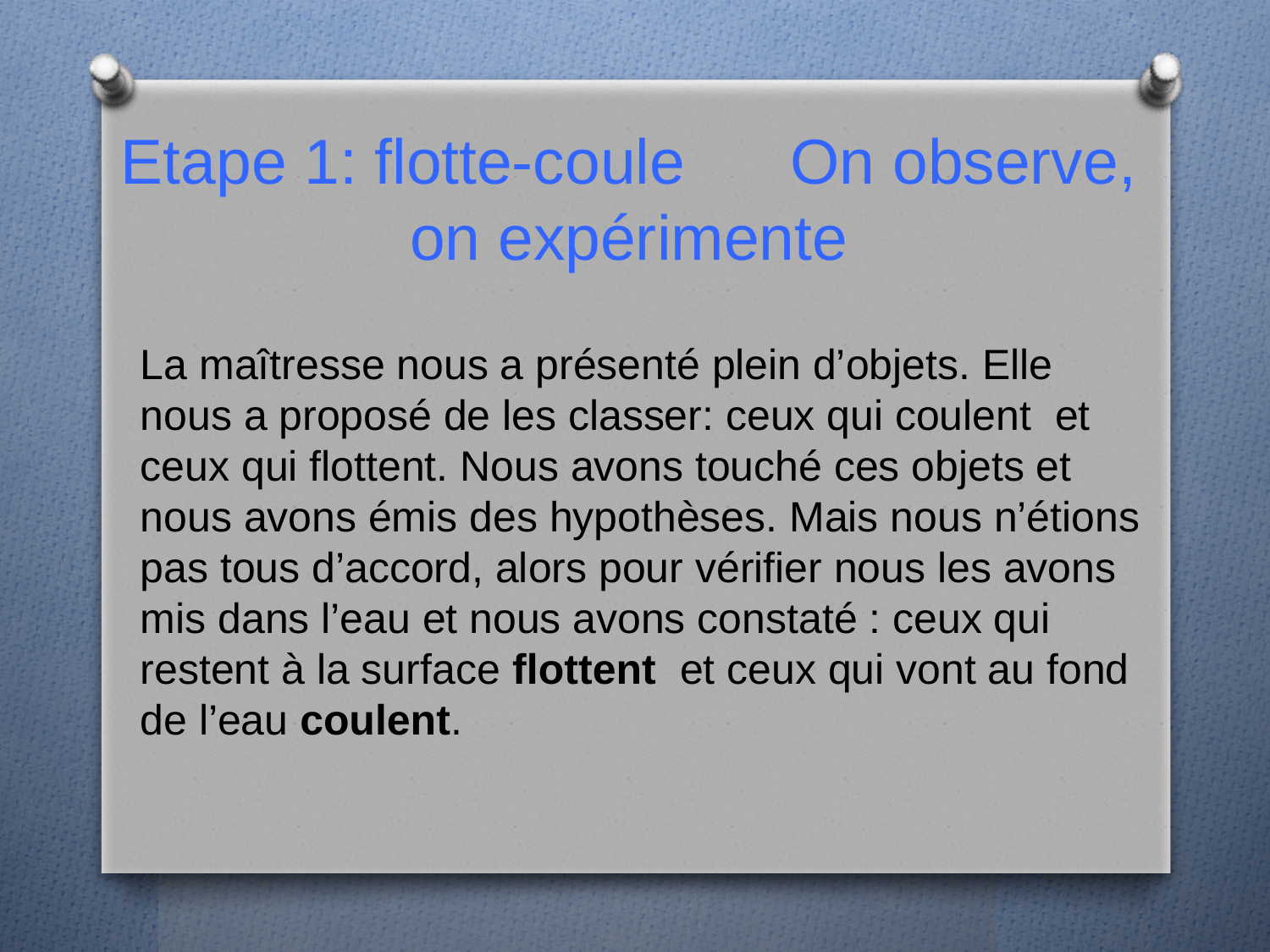

# Etape 1: flotte-coule      On observe, on expérimente

La maîtresse nous a présenté plein d’objets. Elle nous a proposé de les classer: ceux qui coulent  et ceux qui flottent. Nous avons touché ces objets et nous avons émis des hypothèses. Mais nous n’étions pas tous d’accord, alors pour vérifier nous les avons mis dans l’eau et nous avons constaté : ceux qui restent à la surface flottent  et ceux qui vont au fond de l’eau coulent.